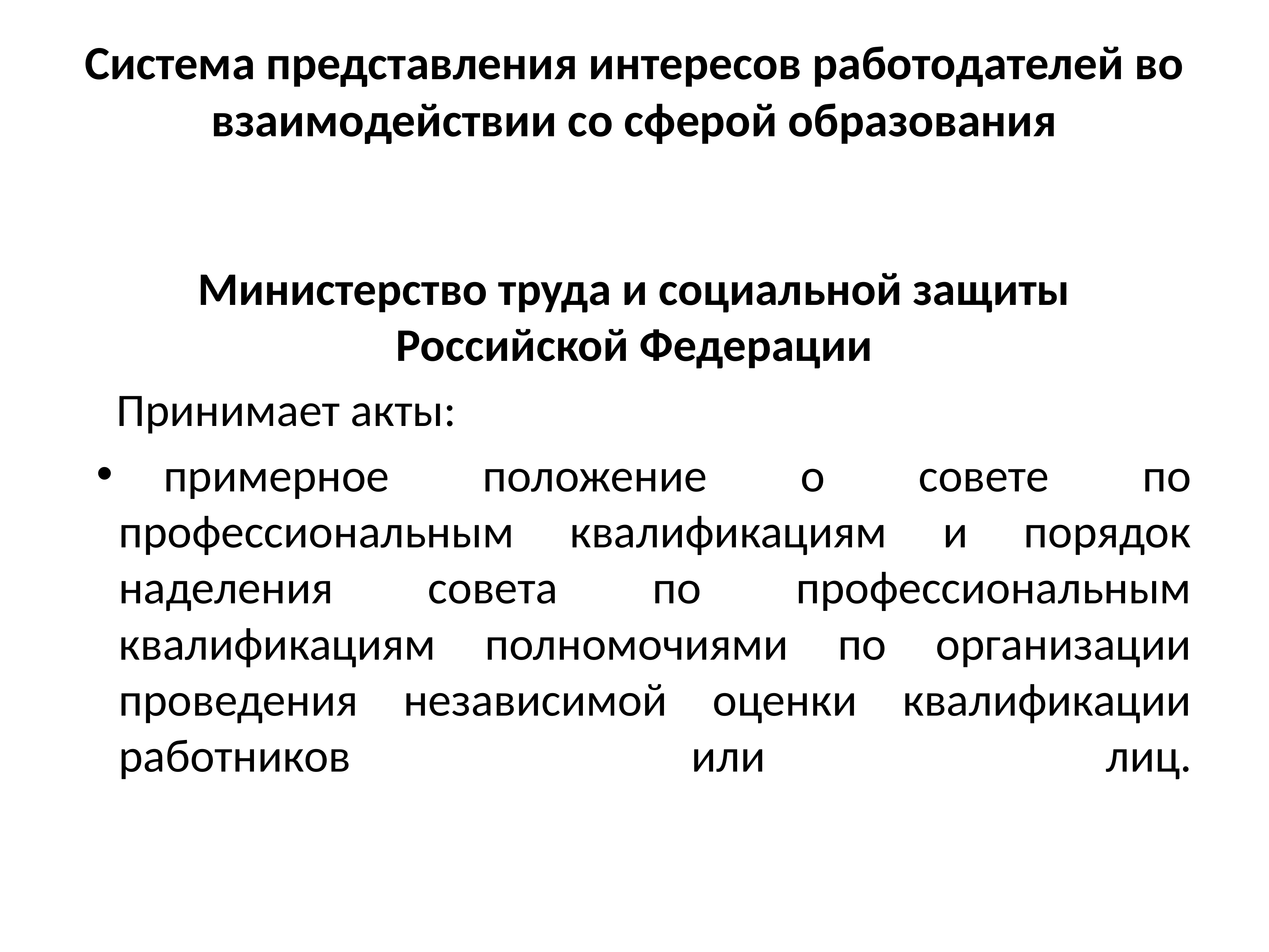

# Система представления интересов работодателей во взаимодействии со сферой образования

Министерство труда и социальной защиты Российской Федерации
Принимает акты:
примерное положение о совете по профессиональным квалификациям и порядок наделения совета по профессиональным квалификациям полномочиями по организации проведения независимой оценки квалификации работников или лиц.